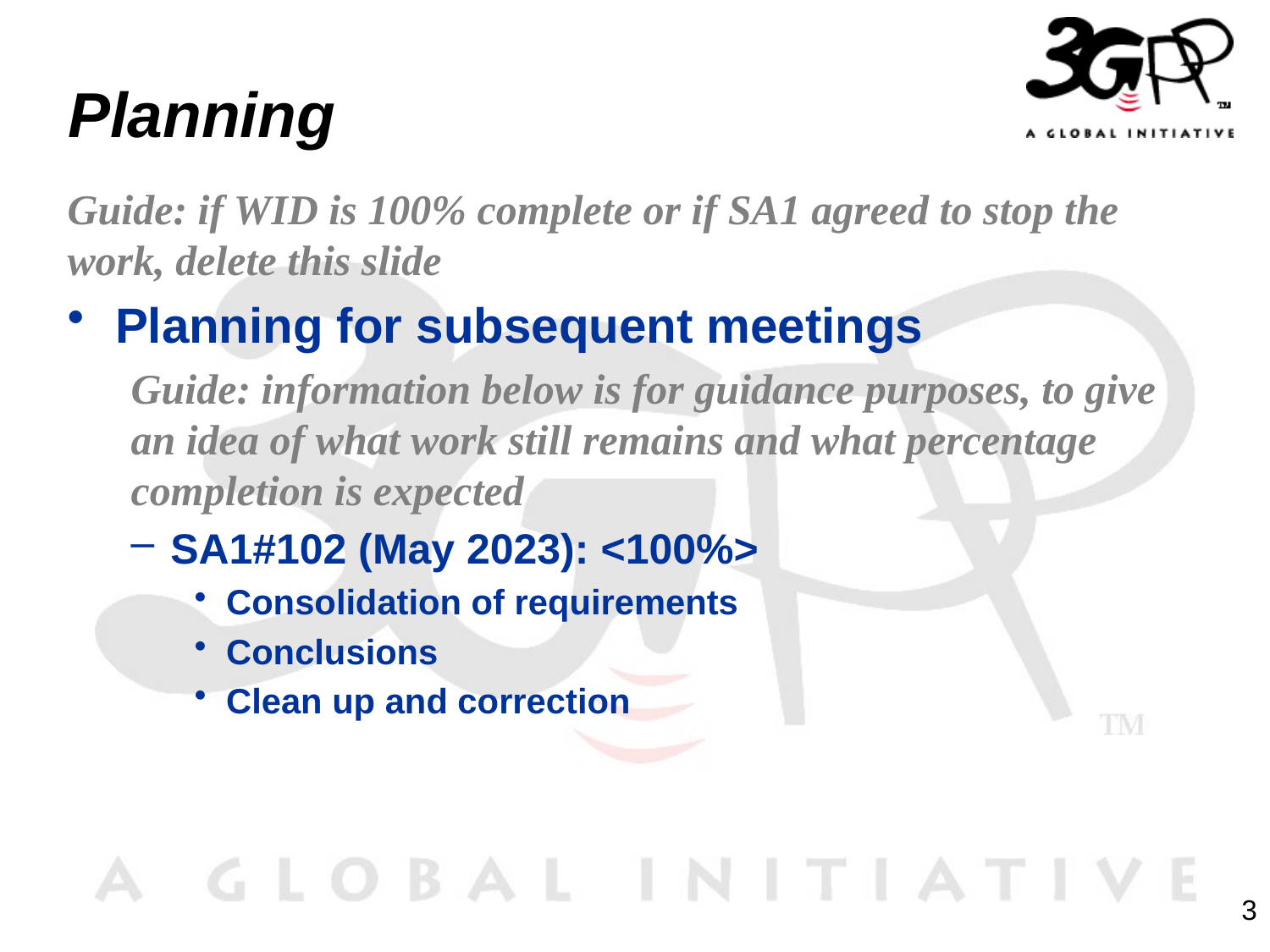

# Planning
Guide: if WID is 100% complete or if SA1 agreed to stop the work, delete this slide
Planning for subsequent meetings
Guide: information below is for guidance purposes, to give an idea of what work still remains and what percentage completion is expected
SA1#102 (May 2023): <100%>
Consolidation of requirements
Conclusions
Clean up and correction
3